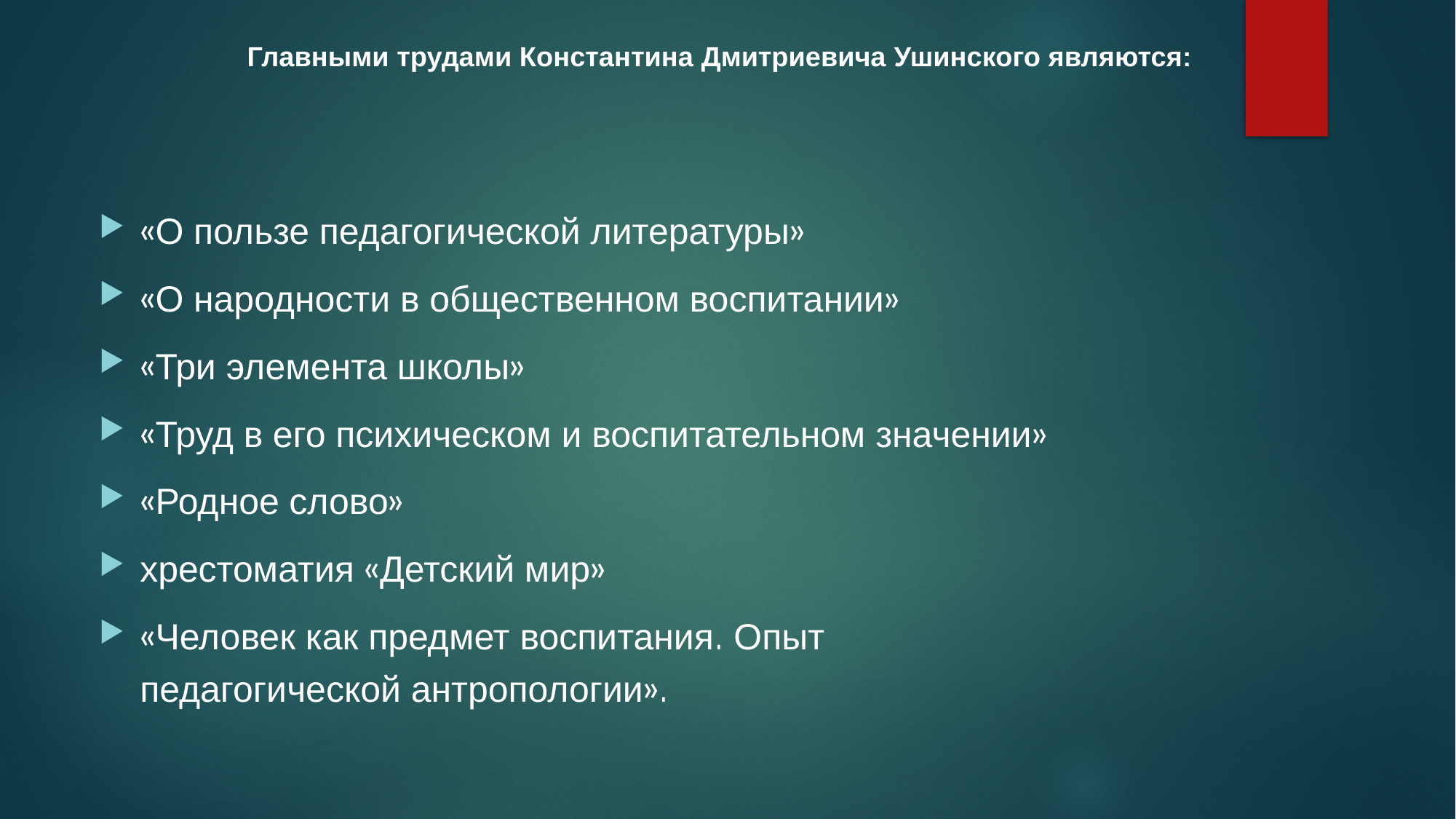

# Главными трудами Константина Дмитриевича Ушинского являются:
«О пользе педагогической литературы»
«О народности в общественном воспитании»
«Три элемента школы»
«Труд в его психическом и воспитательном значении»
«Родное слово»
хрестоматия «Детский мир»
«Человек как предмет воспитания. Опыт педагогической антропологии».